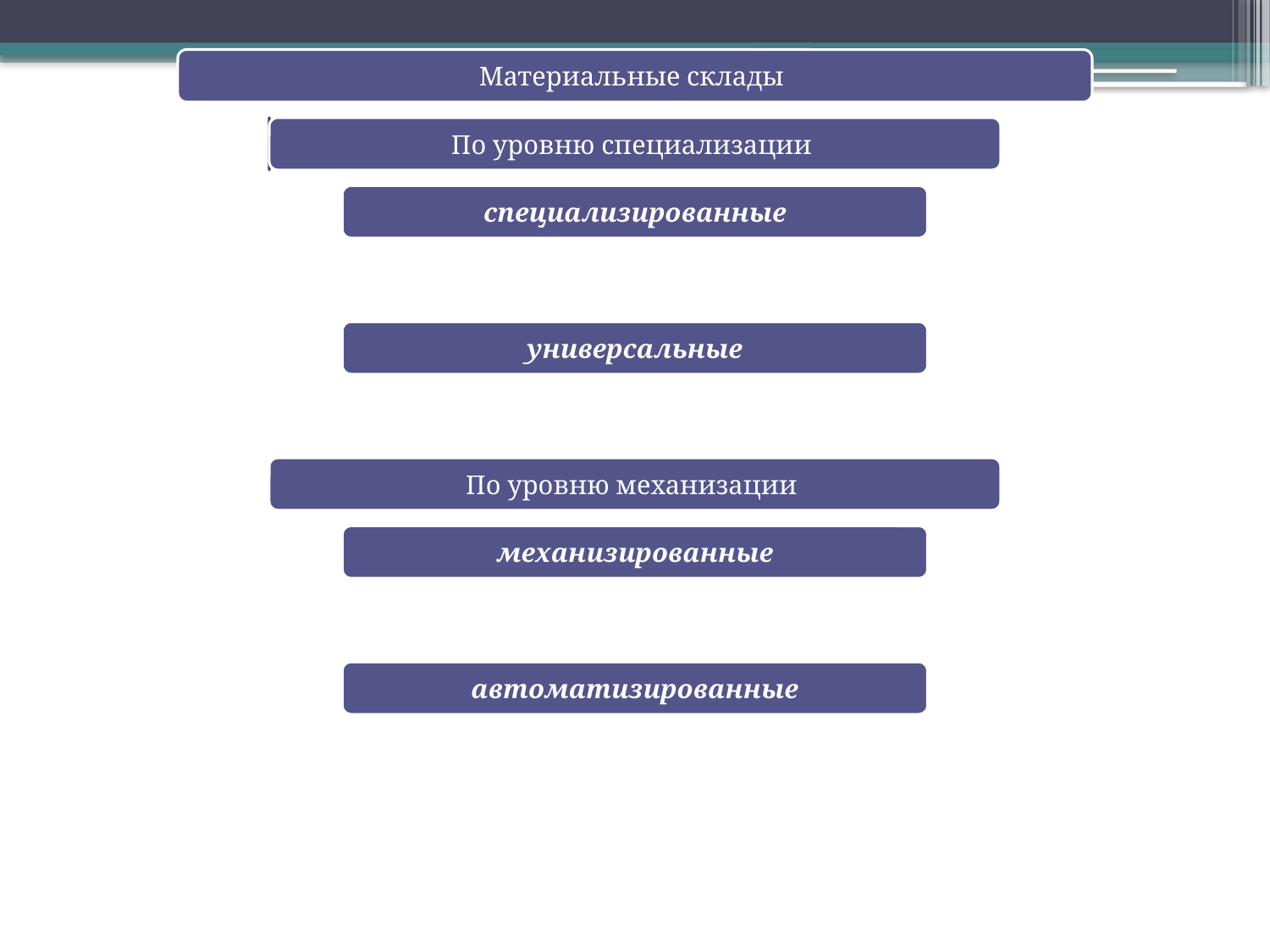

Материальные склады
По уровню специализации
специализированные
универсальные
По уровню механизации
автоматизированные
механизированные